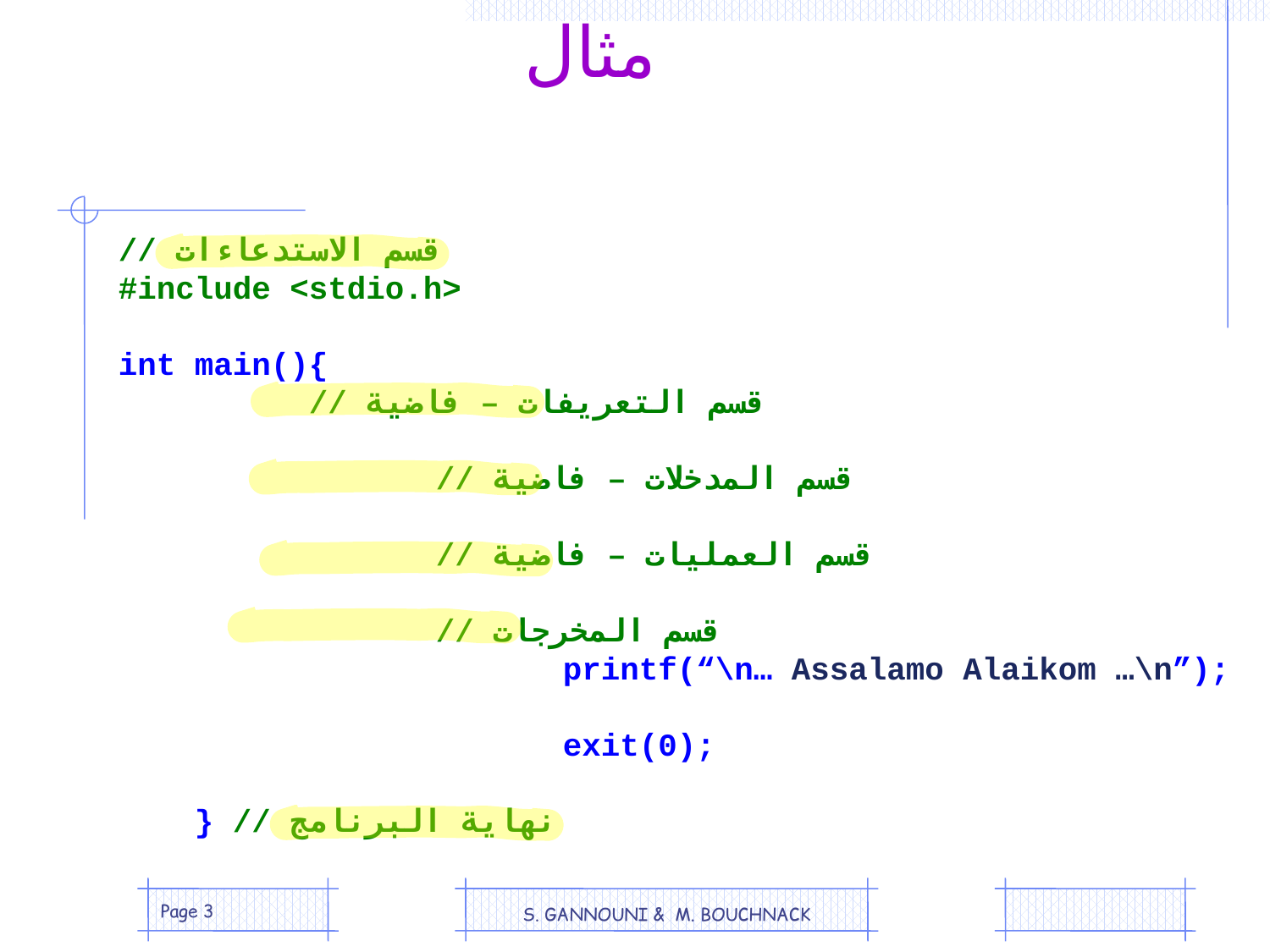

مثال

// قسم الاستدعاءات
#include <stdio.h>

int main(){
    	// قسم التعريفات – فاضية

			// قسم المدخلات – فاضية

			// قسم العمليات – فاضية

			// قسم المخرجات
				printf(“\n… Assalamo Alaikom …\n”);

				exit(0);

    } // نهاية البرنامج

Page 3
S. GANNOUNI &  M. BOUCHNACK